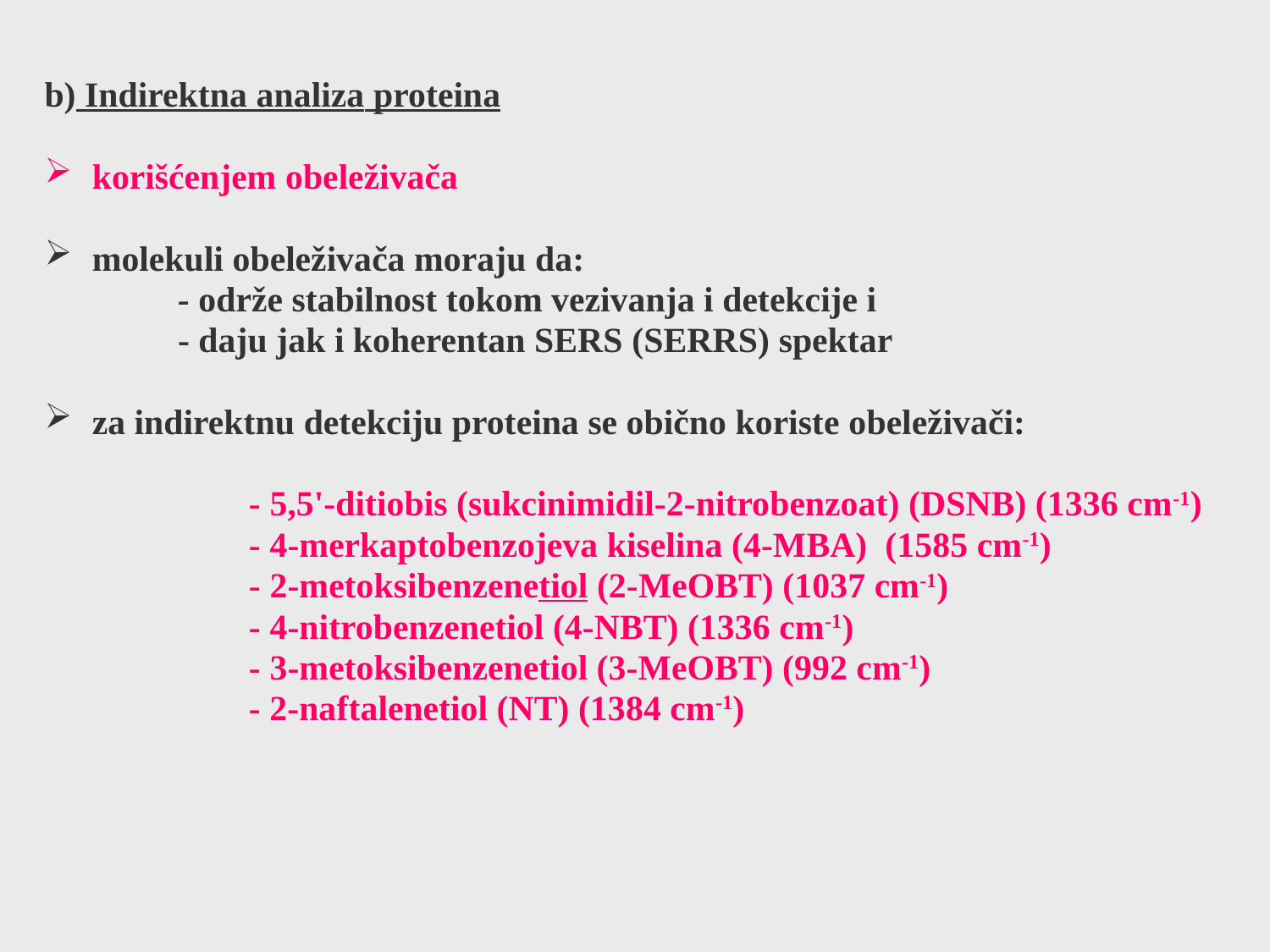

b) Indirektna analiza proteina

korišćenjem obeleživača

molekuli obeleživača moraju da:
               - održe stabilnost tokom vezivanja i detekcije i
               - daju jak i koherentan SERS (SERRS) spektar

za indirektnu detekciju proteina se obično koriste obeleživači:

                       - 5,5'-ditiobis (sukcinimidil-2-nitrobenzoat) (DSNB) (1336 cm-1)
                       - 4-merkaptobenzojeva kiselina (4-MBA)  (1585 cm-1)
                       - 2-metoksibenzenetiol (2-MeOBT) (1037 cm-1)
                       - 4-nitrobenzenetiol (4-NBT) (1336 cm-1)
                       - 3-metoksibenzenetiol (3-MeOBT) (992 cm-1)
                       - 2-naftalenetiol (NT) (1384 cm-1)